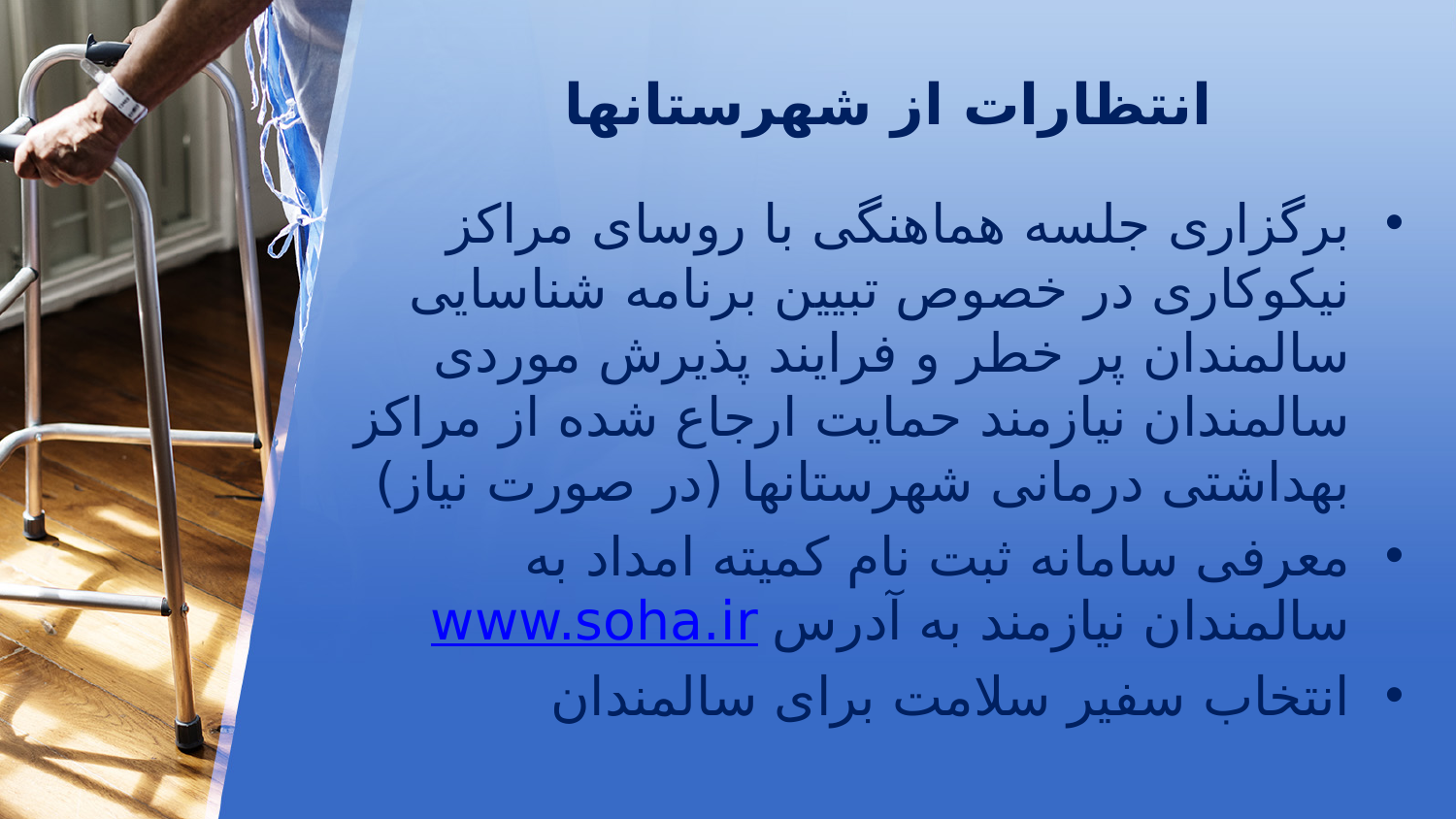

# انتظارات از شهرستانها
برگزاری جلسه هماهنگی با روسای مراکز نیکوکاری در خصوص تبیین برنامه شناسایی سالمندان پر خطر و فرایند پذیرش موردی سالمندان نیازمند حمایت ارجاع شده از مراکز بهداشتی درمانی شهرستانها (در صورت نیاز)
معرفی سامانه ثبت نام کمیته امداد به سالمندان نیازمند به آدرس www.soha.ir
انتخاب سفیر سلامت برای سالمندان